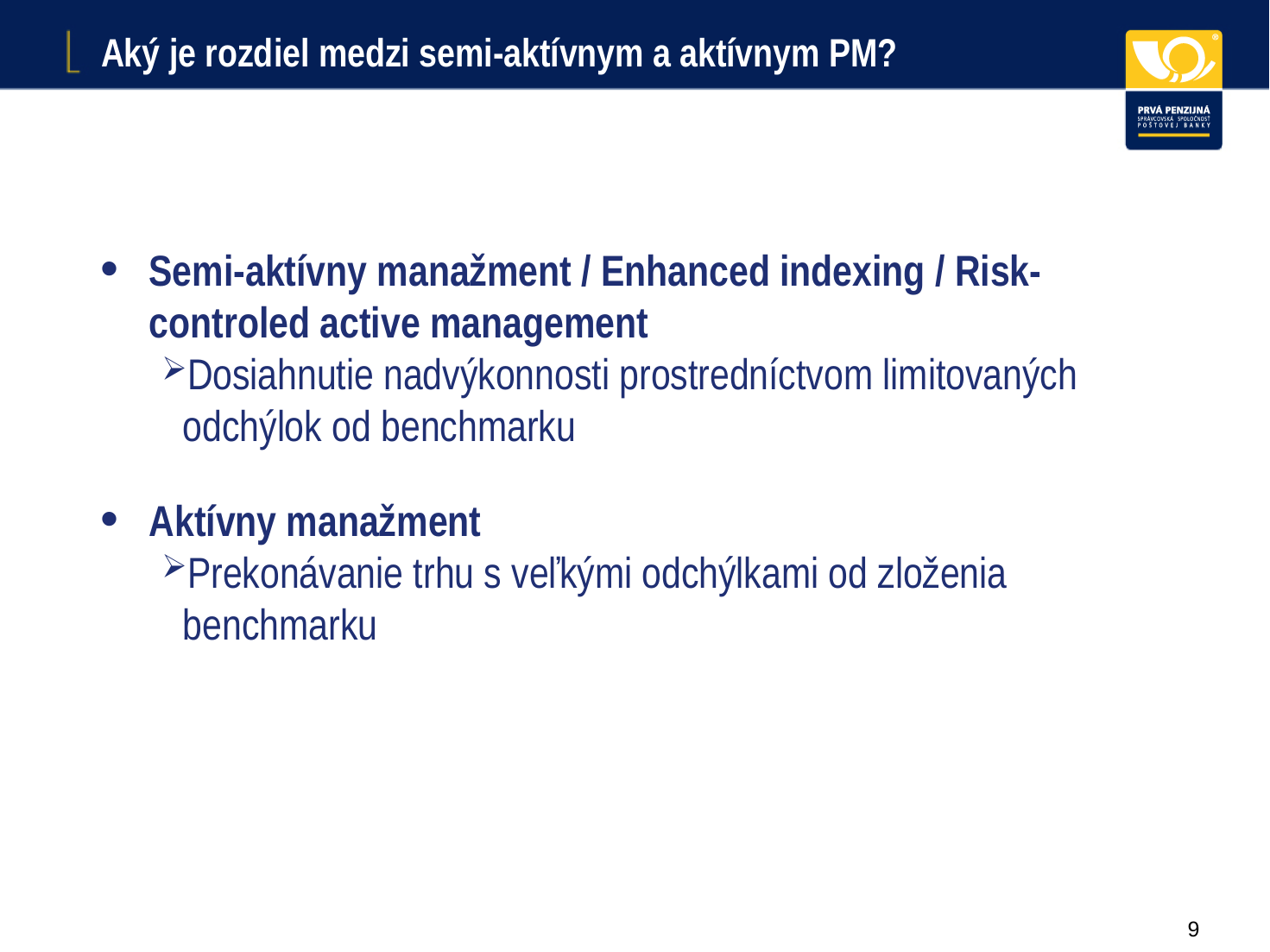

# Aký je rozdiel medzi semi-aktívnym a aktívnym PM?
Semi-aktívny manažment / Enhanced indexing / Risk-controled active management
Dosiahnutie nadvýkonnosti prostredníctvom limitovaných odchýlok od benchmarku

Aktívny manažment
Prekonávanie trhu s veľkými odchýlkami od zloženia benchmarku

9